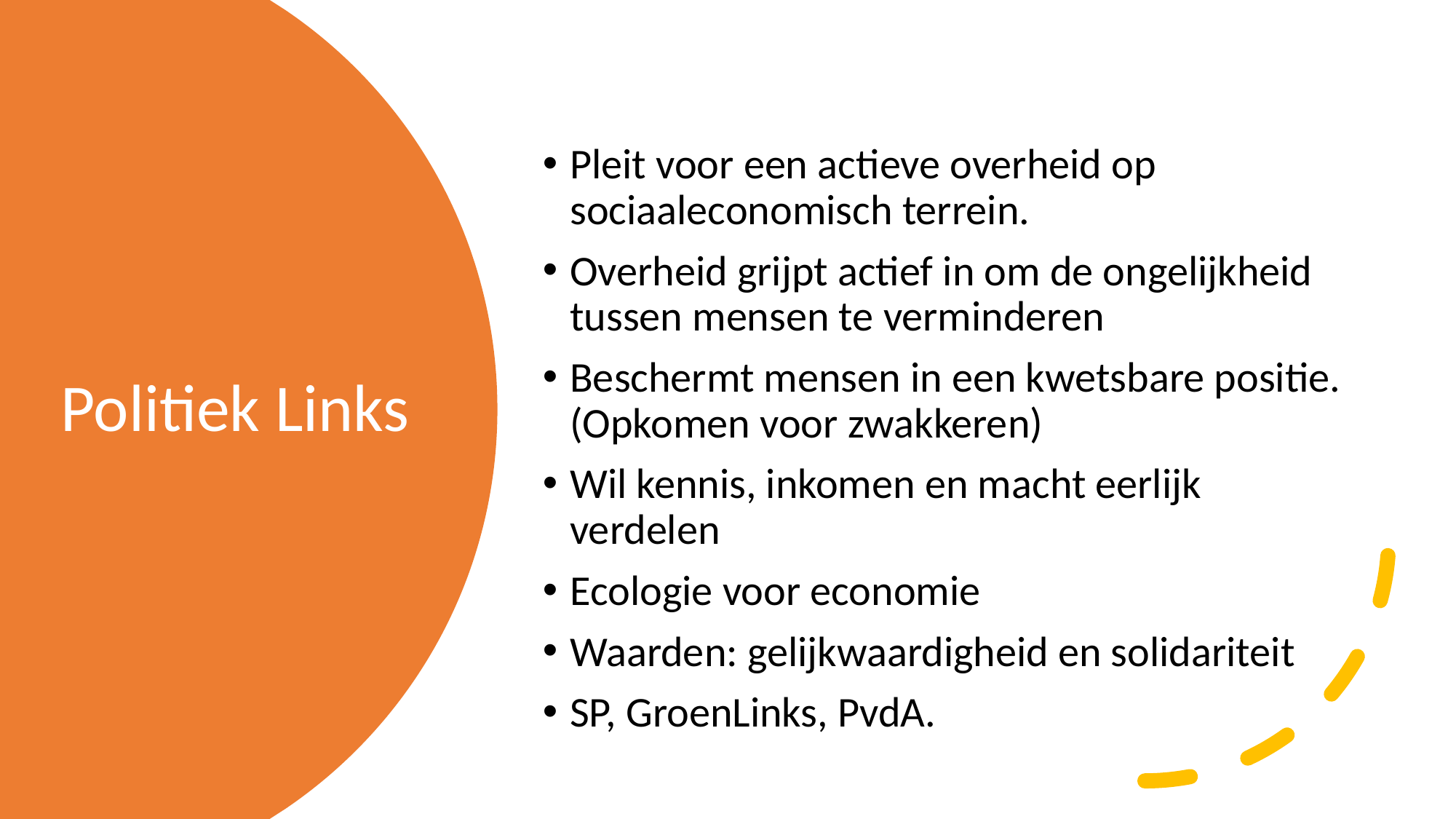

Pleit voor een actieve overheid op sociaaleconomisch terrein.
Overheid grijpt actief in om de ongelijkheid tussen mensen te verminderen
Beschermt mensen in een kwetsbare positie. (Opkomen voor zwakkeren)
Wil kennis, inkomen en macht eerlijk verdelen
Ecologie voor economie
Waarden: gelijkwaardigheid en solidariteit
SP, GroenLinks, PvdA.

# Politiek Links